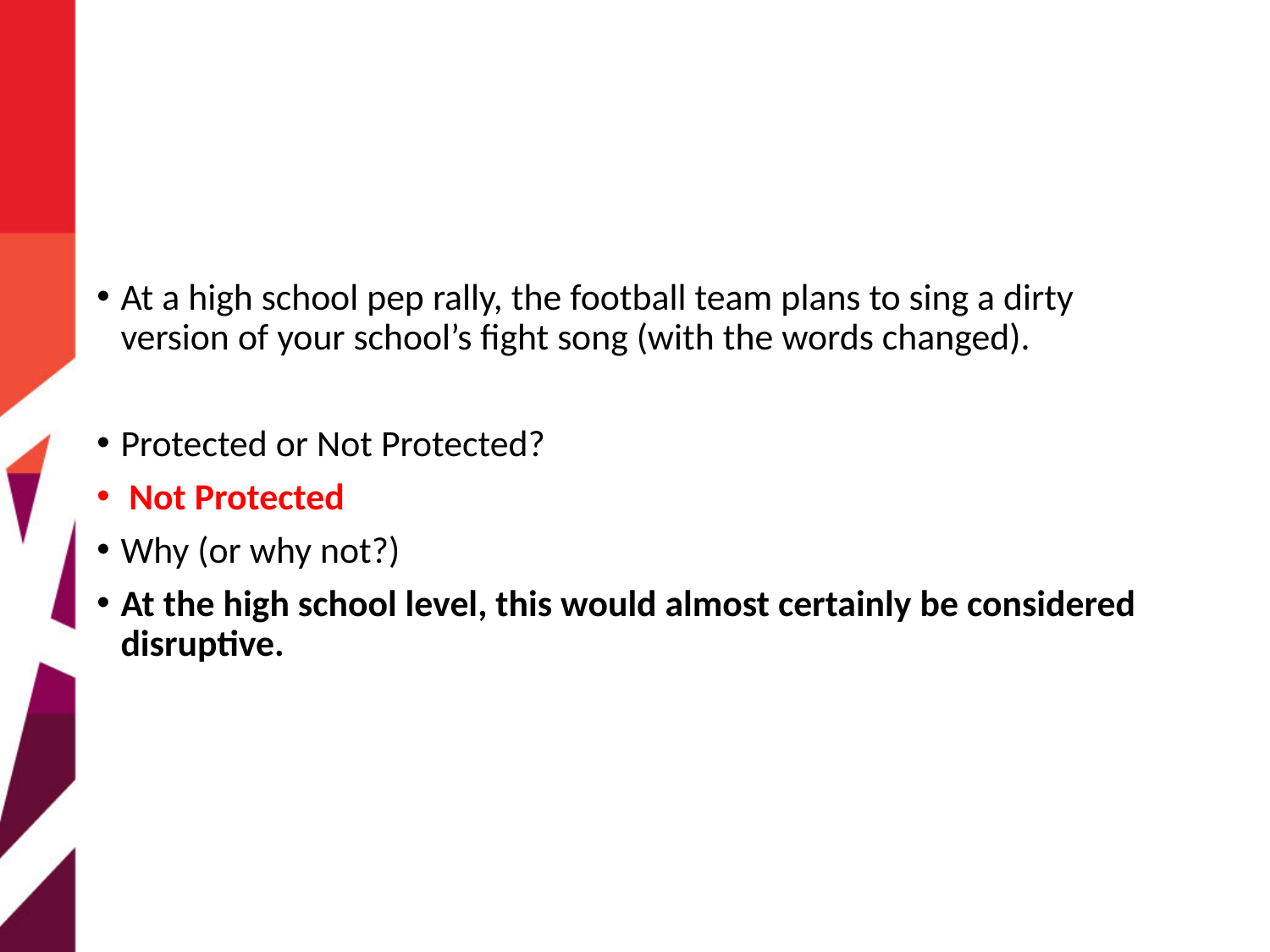

At a high school pep rally, the football team plans to sing a dirty version of your school’s fight song (with the words changed).

Protected or Not Protected?
 Not Protected
Why (or why not?)
At the high school level, this would almost certainly be considered disruptive.